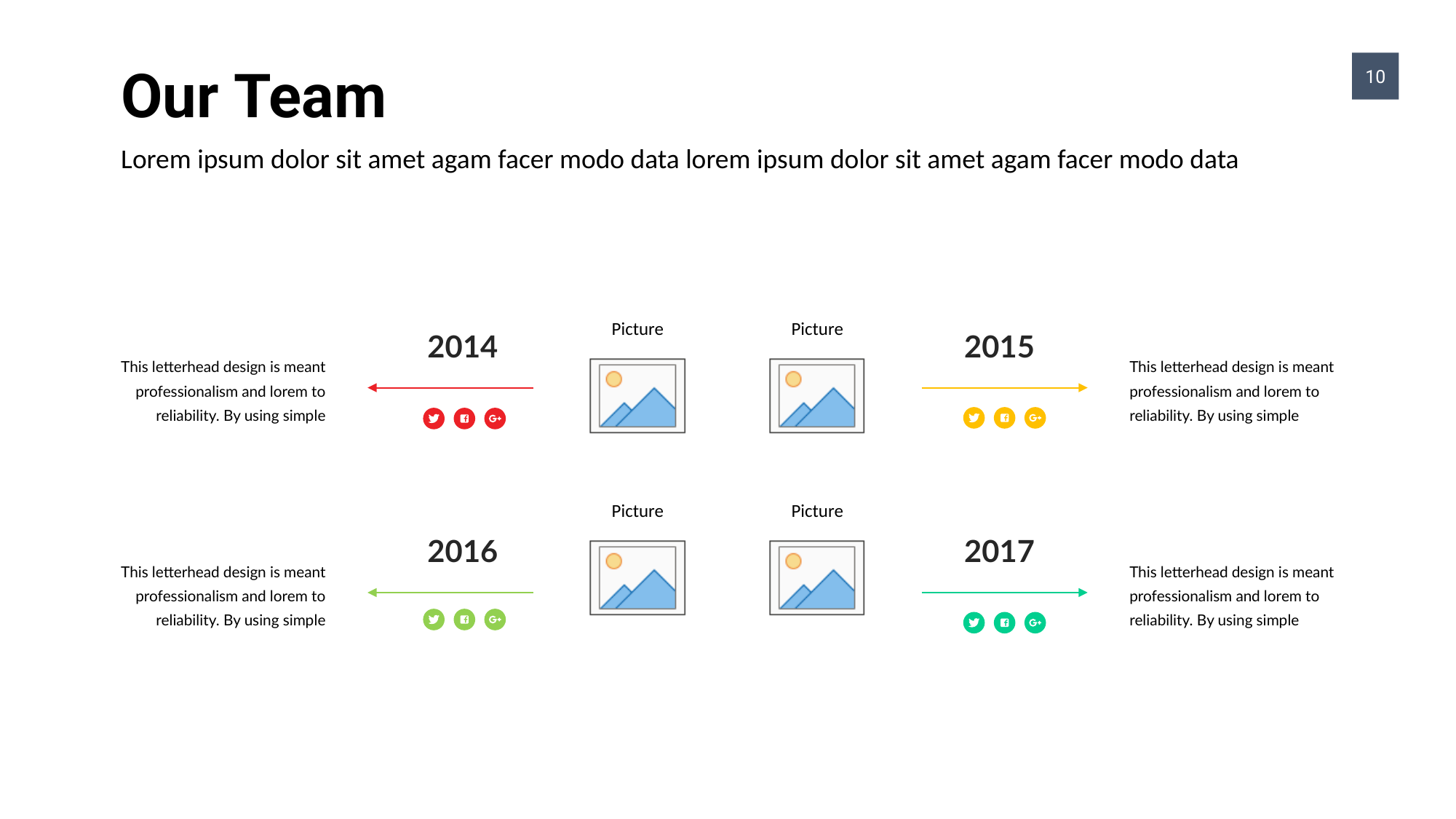

Our Team
10
Lorem ipsum dolor sit amet agam facer modo data lorem ipsum dolor sit amet agam facer modo data

2014
This letterhead design is meant professionalism and lorem to reliability. By using simple

2016
This letterhead design is meant professionalism and lorem to reliability. By using simple

2015
This letterhead design is meant professionalism and lorem to reliability. By using simple

2017
This letterhead design is meant professionalism and lorem to reliability. By using simple